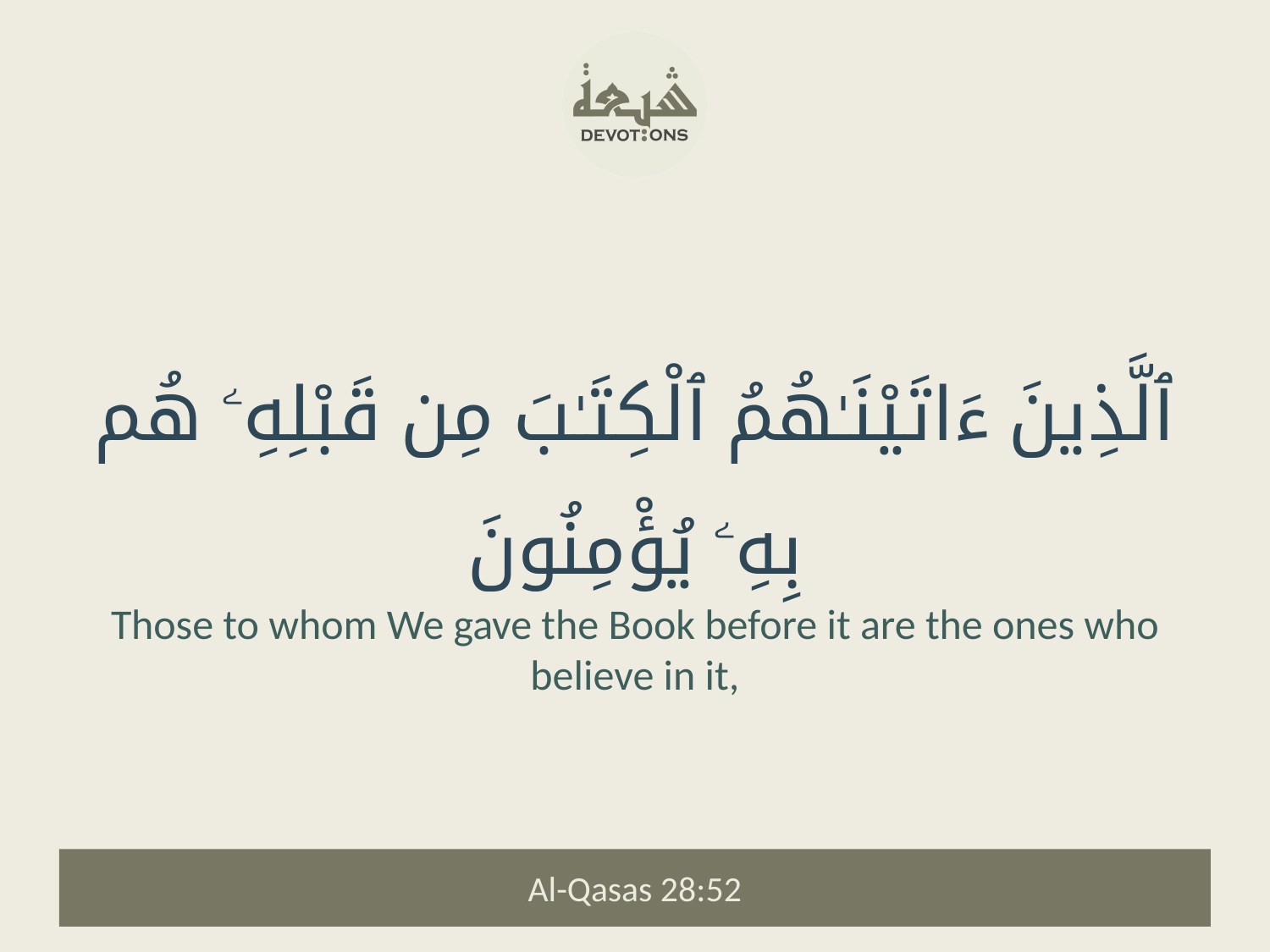

ٱلَّذِينَ ءَاتَيْنَـٰهُمُ ٱلْكِتَـٰبَ مِن قَبْلِهِۦ هُم بِهِۦ يُؤْمِنُونَ
Those to whom We gave the Book before it are the ones who believe in it,
Al-Qasas 28:52